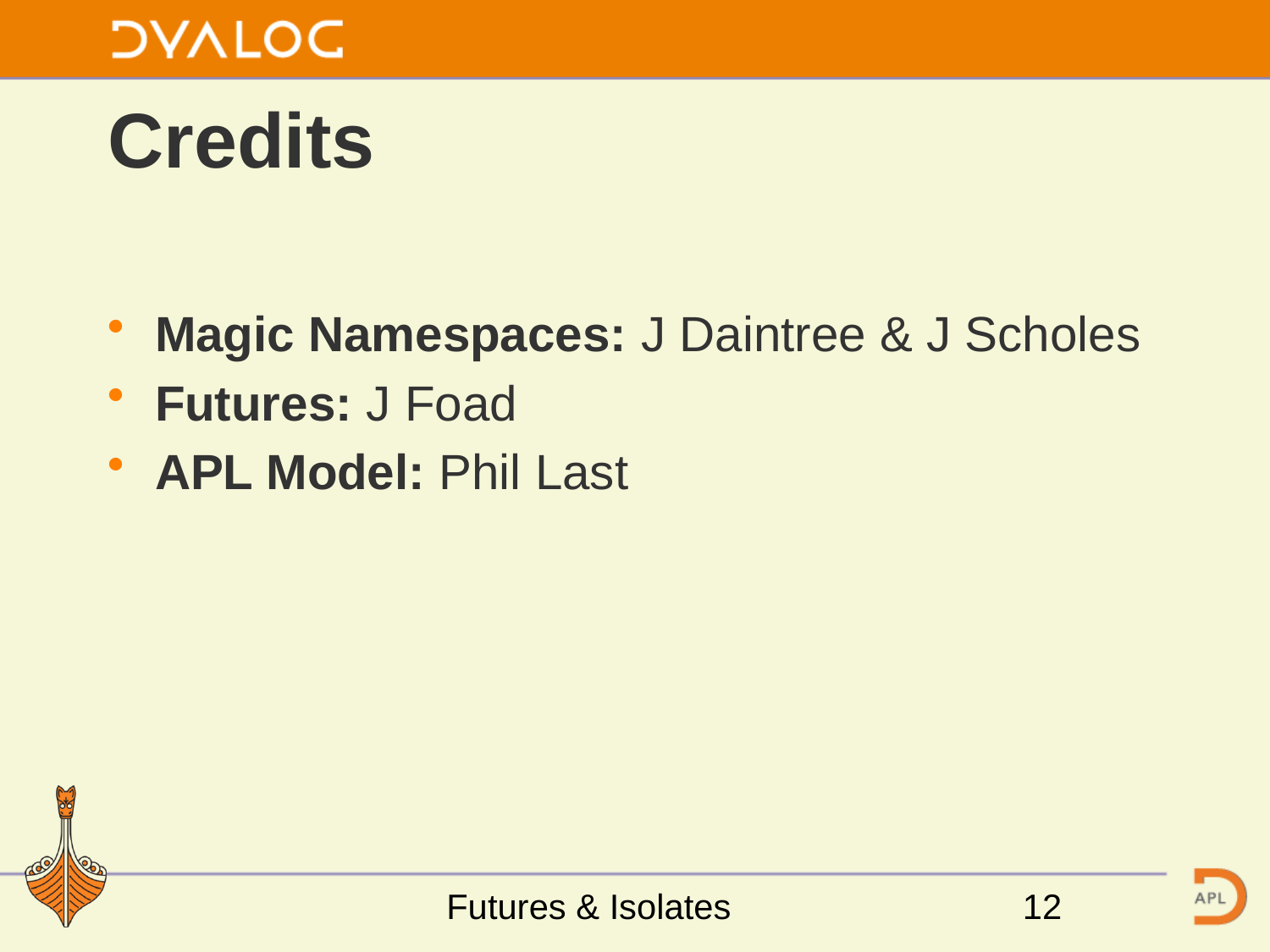

# Credits
Magic Namespaces: J Daintree & J Scholes
Futures: J Foad
APL Model: Phil Last

Futures & Isolates
12